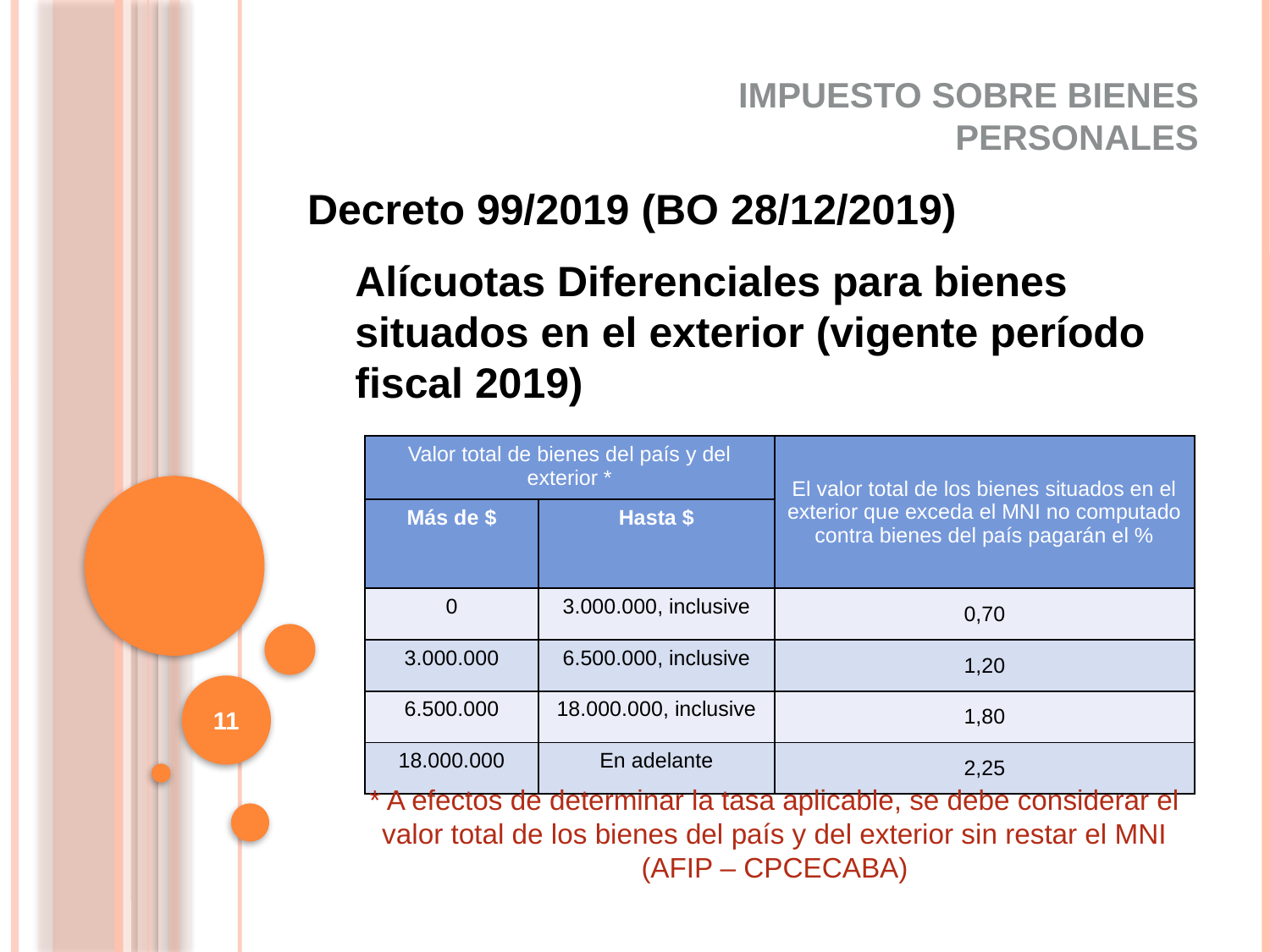

IMPUESTO SOBRE BIENES PERSONALES
Decreto 99/2019 (BO 28/12/2019)
Alícuotas Diferenciales para bienes situados en el exterior (vigente período fiscal 2019)
| Valor total de bienes del país y del exterior \* |  | El valor total de los bienes situados en el exterior que exceda el MNI no computado contra bienes del país pagarán el % |
| --- | --- | --- |
| Más de $ | Hasta $ |  |
| 0 | 3.000.000, inclusive | 0,70 |
| 3.000.000 | 6.500.000, inclusive | 1,20 |
| 6.500.000 | 18.000.000, inclusive | 1,80 |
| 18.000.000 | En adelante | 2,25 |
11
* A efectos de determinar la tasa aplicable, se debe considerar el valor total de los bienes del país y del exterior sin restar el MNI (AFIP – CPCECABA)